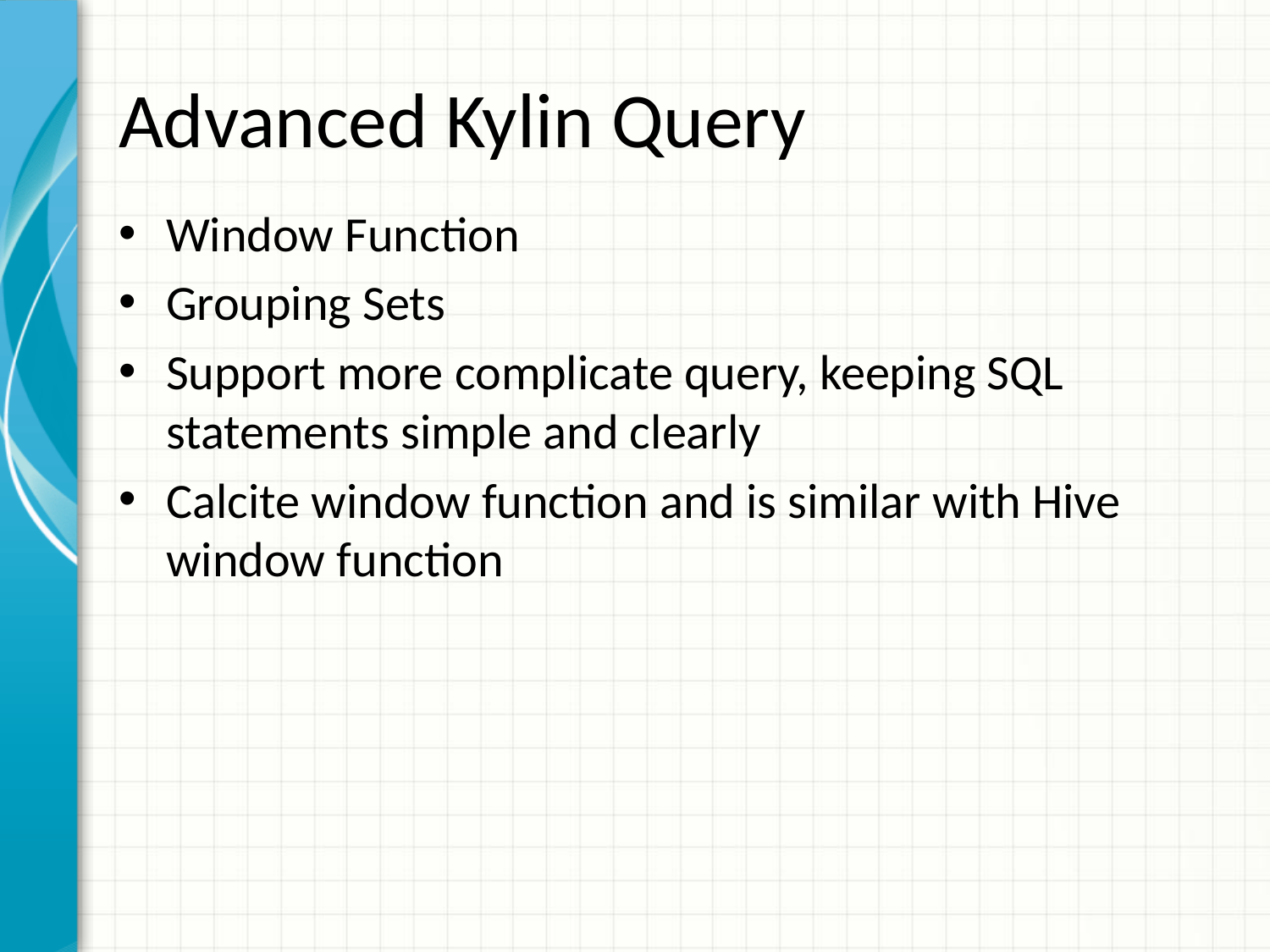

# Advanced Kylin Query
Window Function
Grouping Sets
Support more complicate query, keeping SQL statements simple and clearly
Calcite window function and is similar with Hive window function